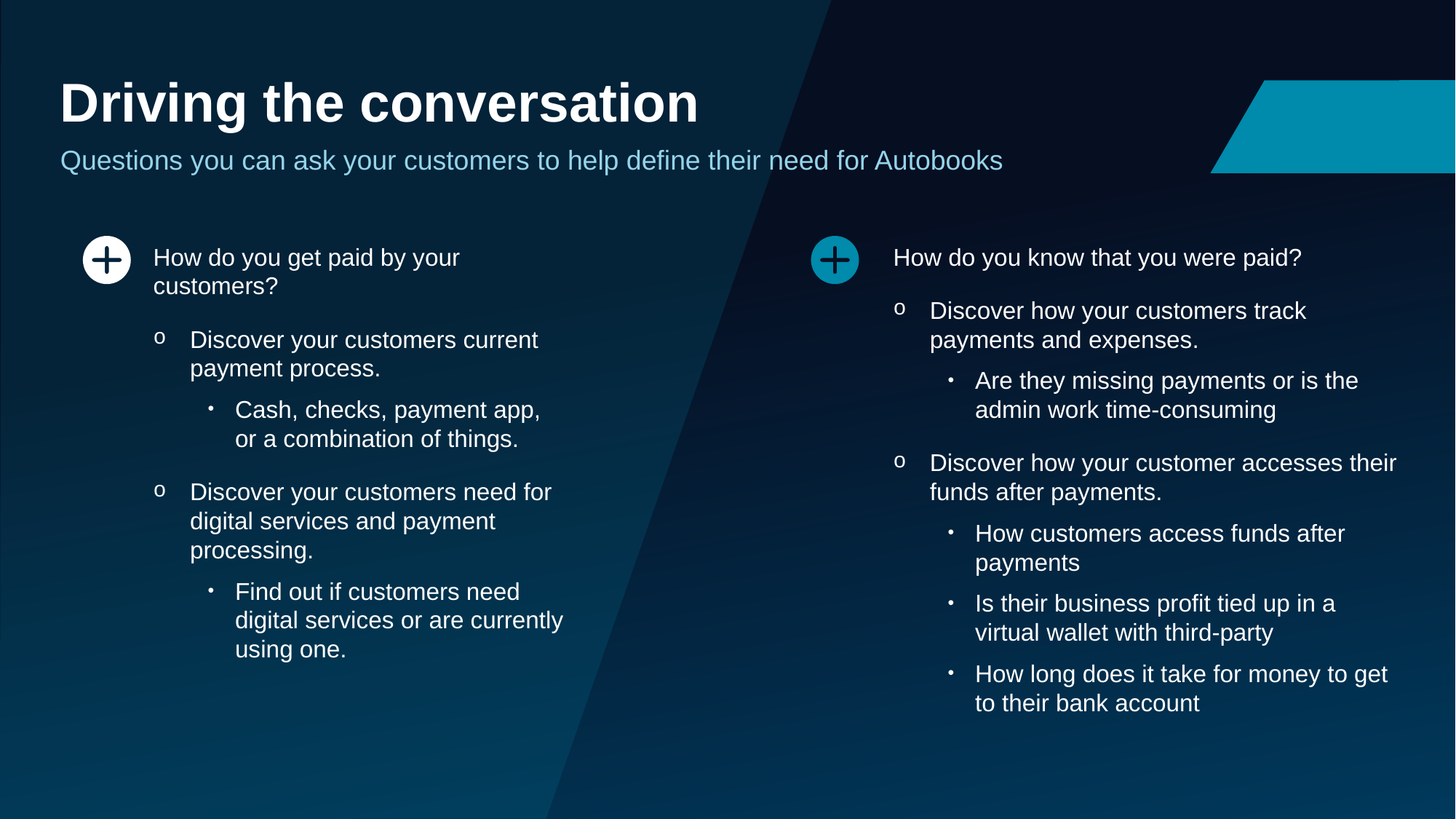

# Driving the conversation

Questions you can ask your customers to help define their need for Autobooks

How do you get paid by your customers?
Discover your customers current payment process.
Cash, checks, payment app, or a combination of things.
Discover your customers need for digital services and payment processing.
Find out if customers need digital services or are currently using one.

How do you know that you were paid?
Discover how your customers track payments and expenses.
Are they missing payments or is the admin work time-consuming
Discover how your customer accesses their funds after payments.
How customers access funds after payments
Is their business profit tied up in a virtual wallet with third-party
How long does it take for money to get to their bank account